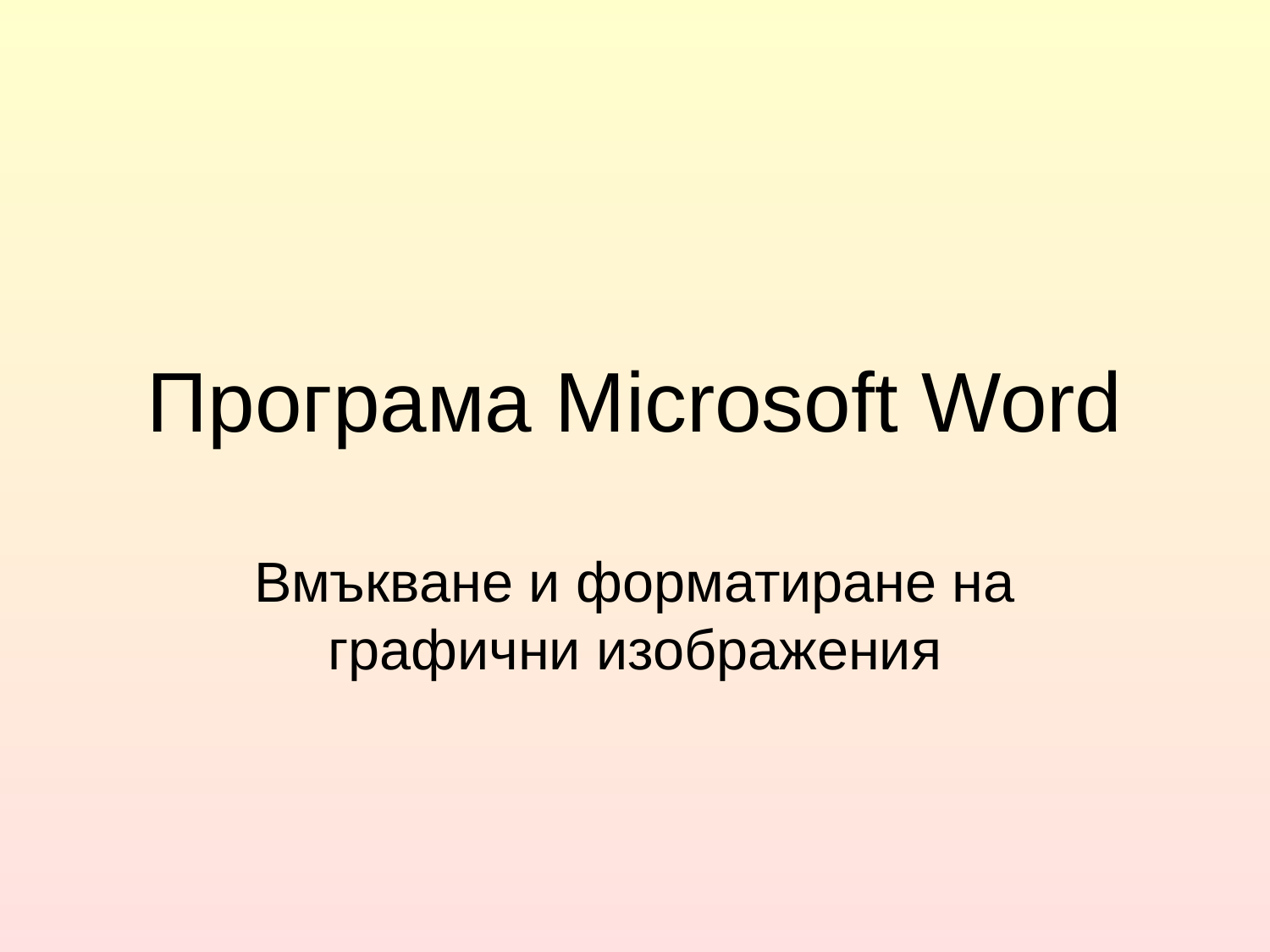

# Програма Microsoft Word
Вмъкване и форматиране на графични изображения